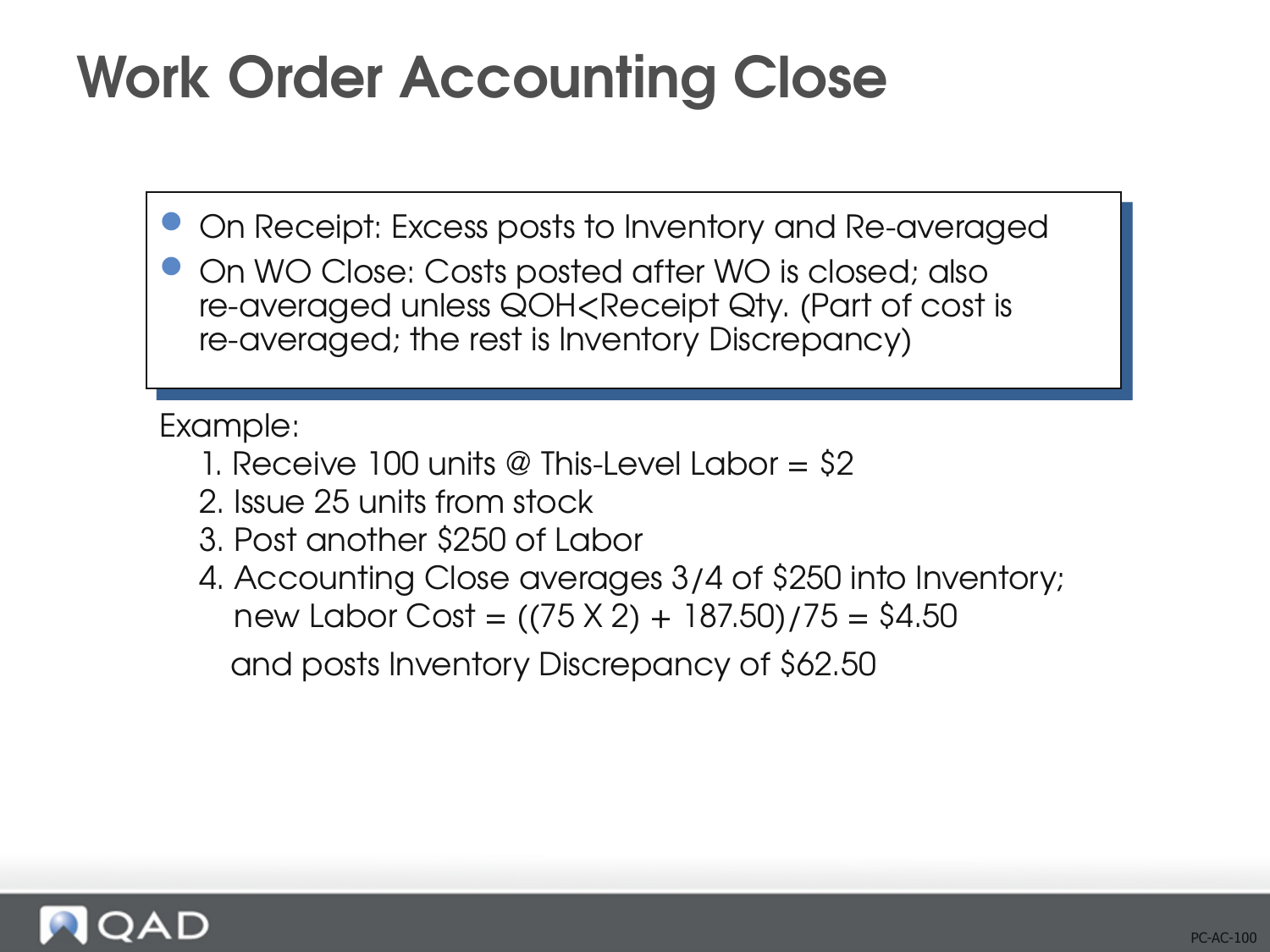

# Work Order Accounting Close

On Receipt: Excess posts to Inventory and Re-averaged
On WO Close: Costs posted after WO is closed; also
re-averaged unless QOH<Receipt Qty. (Part of cost is
re-averaged; the rest is Inventory Discrepancy)
Example:
1. Receive 100 units @ This-Level Labor = $2
2. Issue 25 units from stock
3. Post another $250 of Labor
4. Accounting Close averages 3/4 of $250 into Inventory;
    new Labor Cost = ((75 X 2) + 187.50)/75 = $4.50
        and posts Inventory Discrepancy of $62.50
PC-AC-100